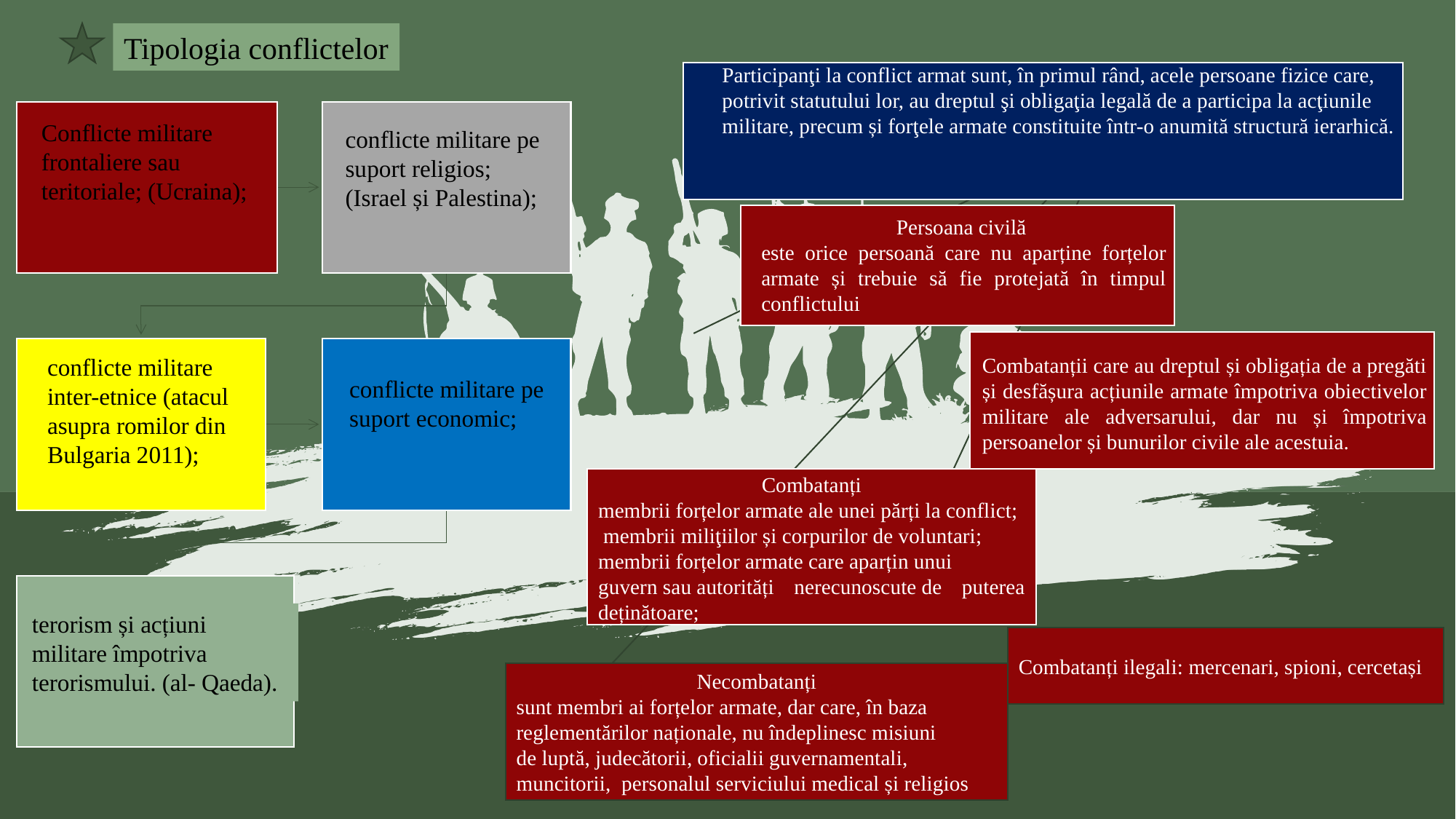

Tipologia conflictelor
Participanţi la conflict armat sunt, în primul rând, acele persoane fizice care, potrivit statutului lor, au dreptul şi obligaţia legală de a participa la acţiunile militare, precum și forţele armate constituite într-o anumită structură ierarhică.

Conflicte militare frontaliere sau teritoriale; (Ucraina);
conflicte militare pe suport religios; (Israel și Palestina);
Persoana civilă
este orice persoană care nu aparține forțelor armate și trebuie să fie protejată în timpul conflictului
conflicte militare inter-etnice (atacul asupra romilor din Bulgaria 2011);
Combatanții care au dreptul și obligația de a pregăti și desfășura acțiunile armate împotriva obiectivelor militare ale adversarului, dar nu și împotriva persoanelor și bunurilor civile ale acestuia.
conflicte militare pe suport economic;
Combatanți
membrii forțelor armate ale unei părți la conflict;
 membrii miliţiilor și corpurilor de voluntari;
membrii forțelor armate care aparțin unui guvern sau autorități nerecunoscute de puterea deținătoare;
terorism și acțiuni militare împotriva terorismului. (al- Qaeda).
Combatanți ilegali: mercenari, spioni, cercetași
Necombatanți
sunt membri ai forțelor armate, dar care, în baza reglementărilor naționale, nu îndeplinesc misiuni
de luptă, judecătorii, oficialii guvernamentali,
muncitorii,  personalul serviciului medical și religios